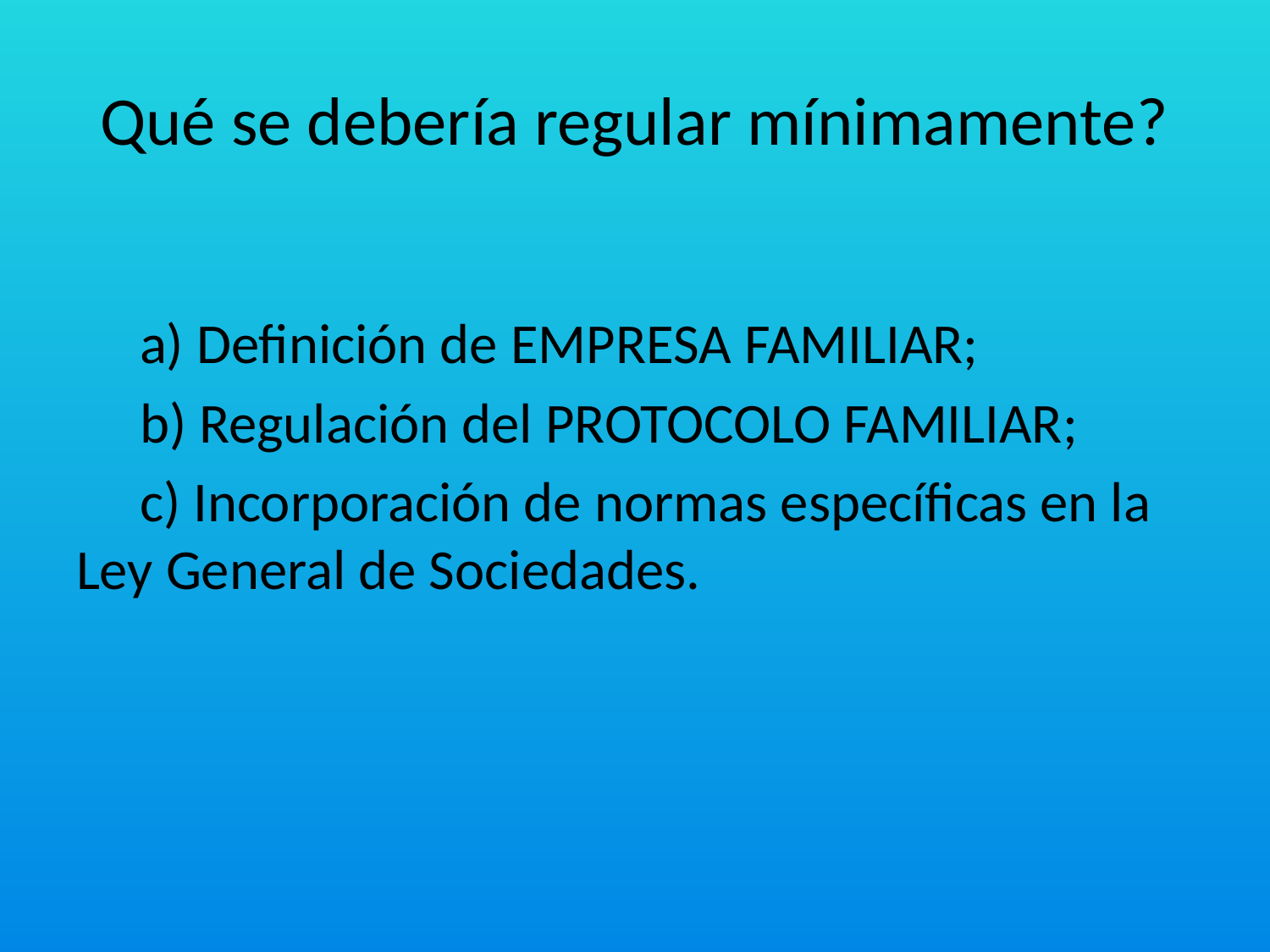

# Qué se debería regular mínimamente?

     a) Definición de EMPRESA FAMILIAR;
     b) Regulación del PROTOCOLO FAMILIAR;
     c) Incorporación de normas específicas en la Ley General de Sociedades.